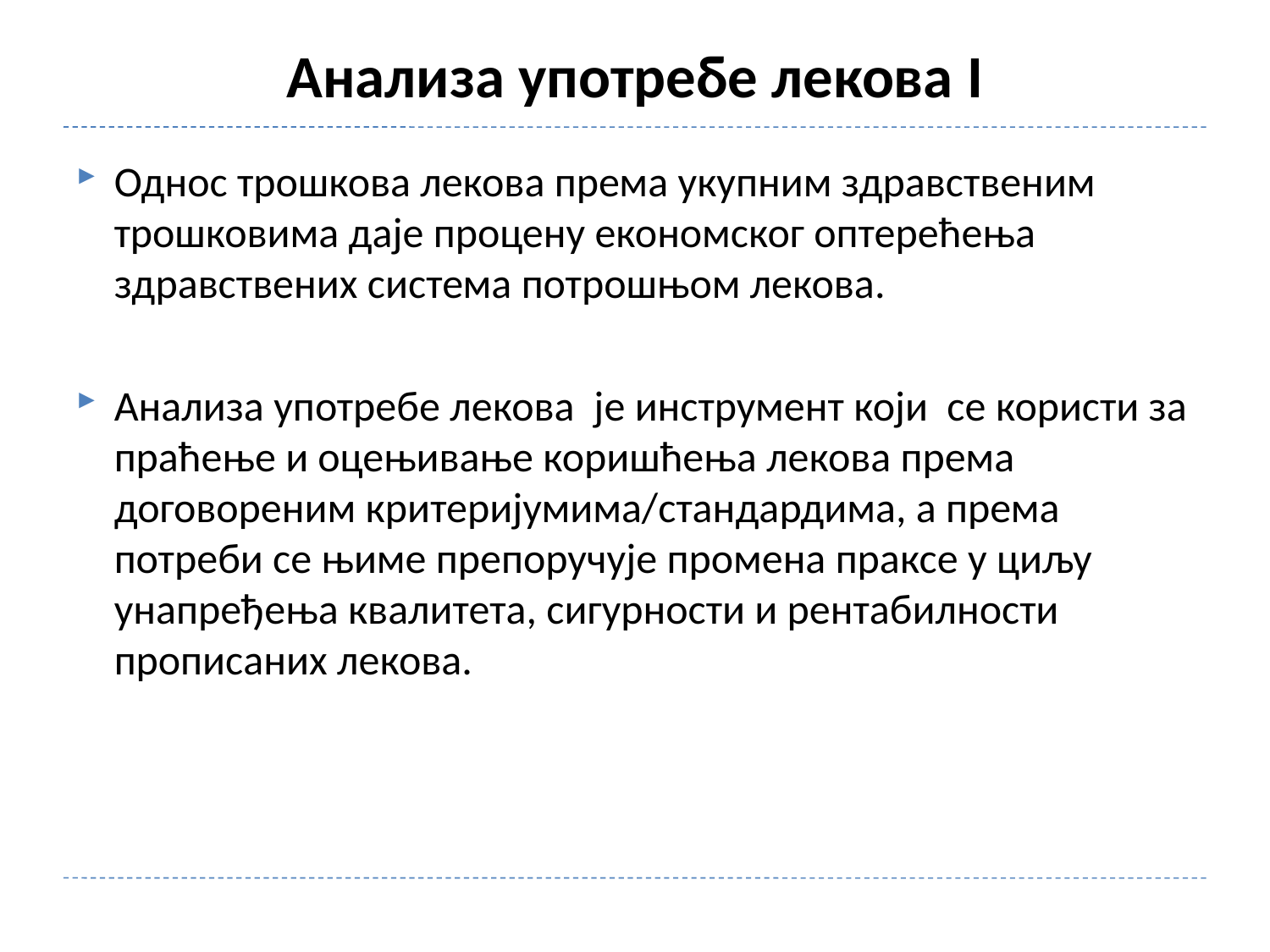

# Анализа употребе лекова I
Однос трошкова лекова према укупним здравственим трошковима даје процену економског оптерећења здравствених система потрошњом лекова.

Анализа употребе лекова  је инструмент који  се користи за праћење и оцењивање коришћења лекова према договореним критеријумима/стандардима, а према потреби се њиме препоручује промена праксе у циљу унапређења квалитета, сигурности и рентабилности прописаних лекова.